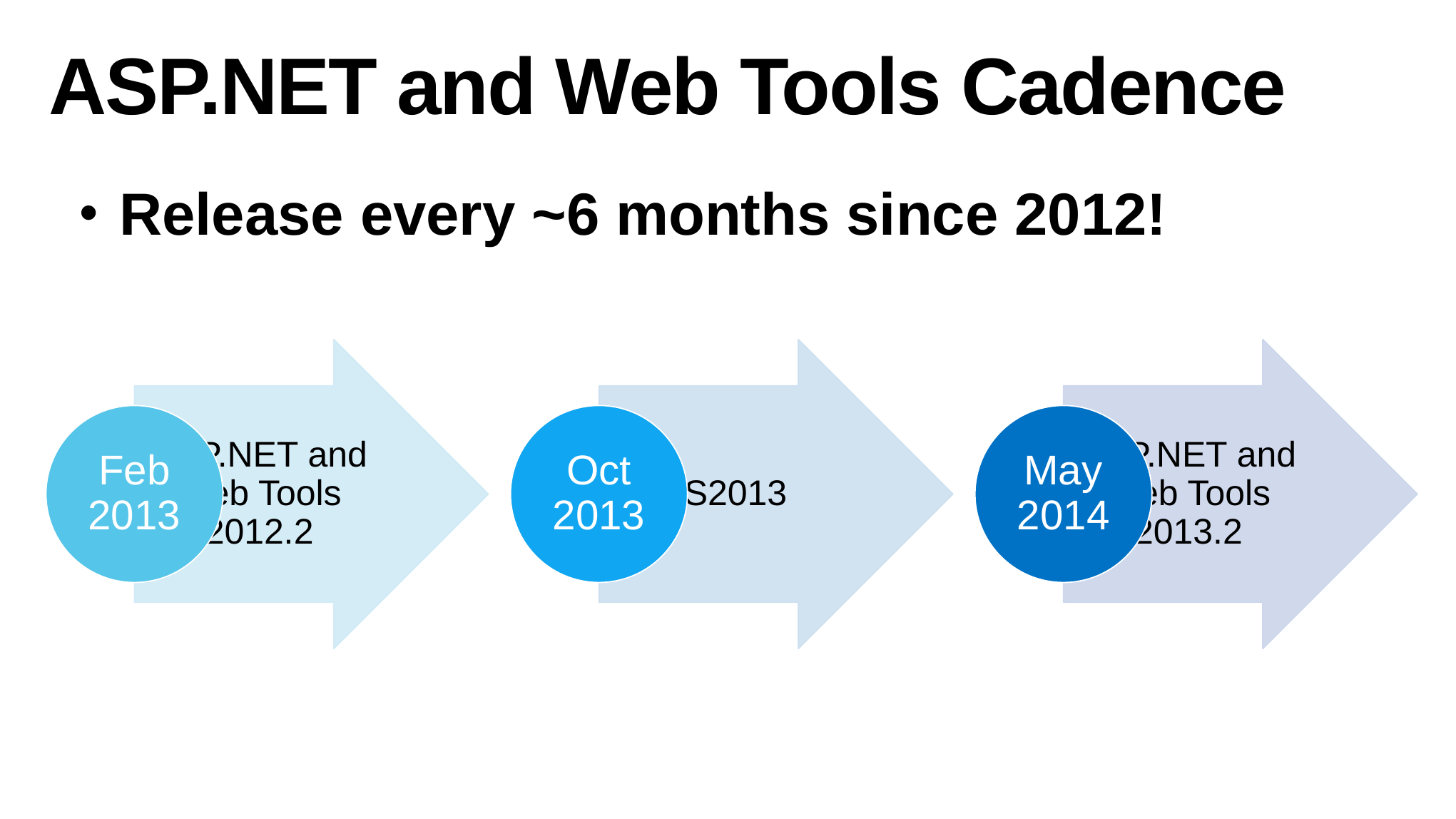

# ASP.NET and Web Tools Cadence
Release every ~6 months since 2012!
ASP.NET and Web Tools 2012.2
Feb 2013
VS2013
Oct
2013
ASP.NET and Web Tools 2013.2
May
2014